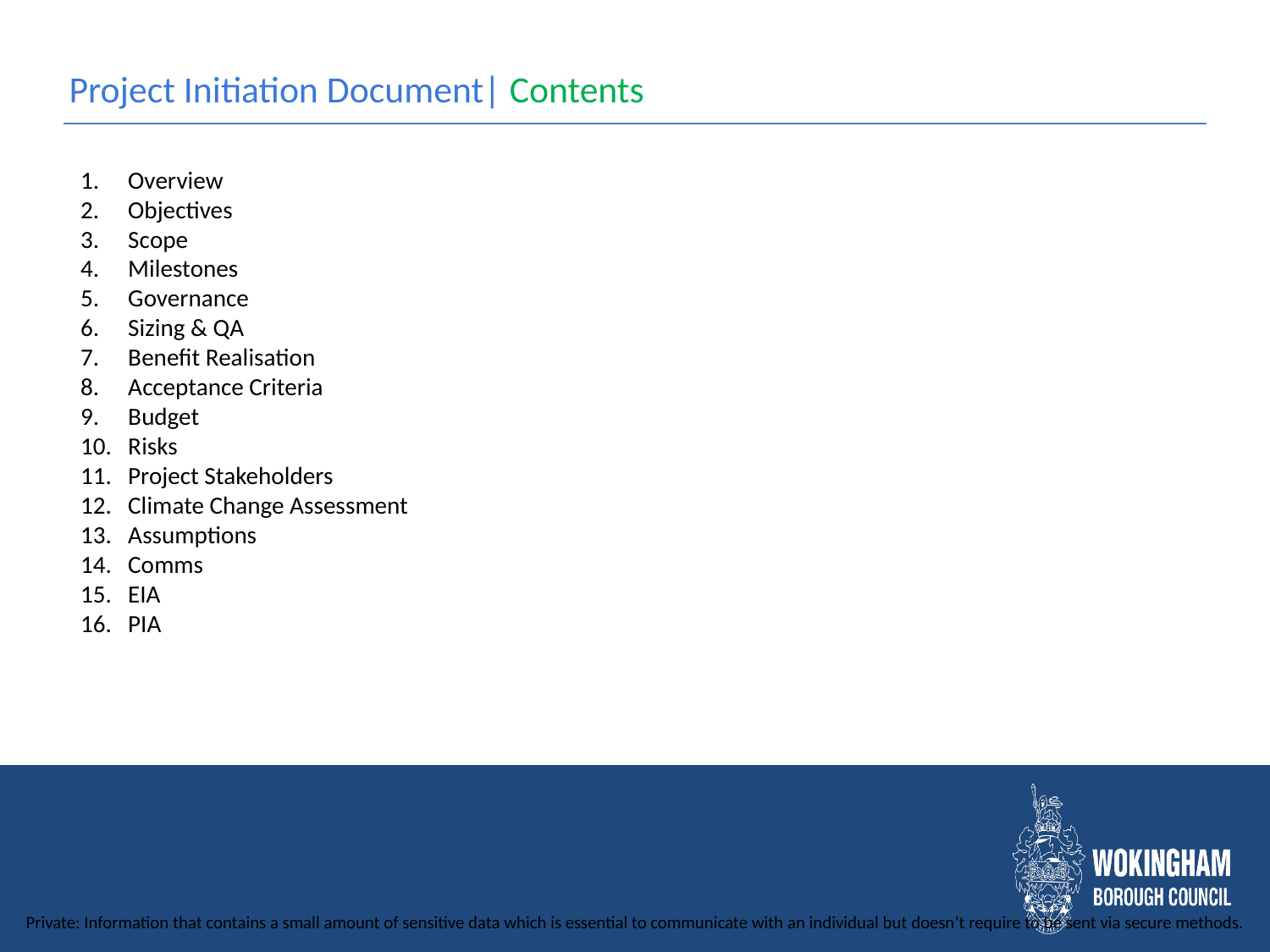

Project Initiation Document| Contents
Overview
Objectives
Scope
Milestones
Governance
Sizing & QA
Benefit Realisation
Acceptance Criteria
Budget
Risks
Project Stakeholders
Climate Change Assessment
Assumptions
Comms
EIA
PIA